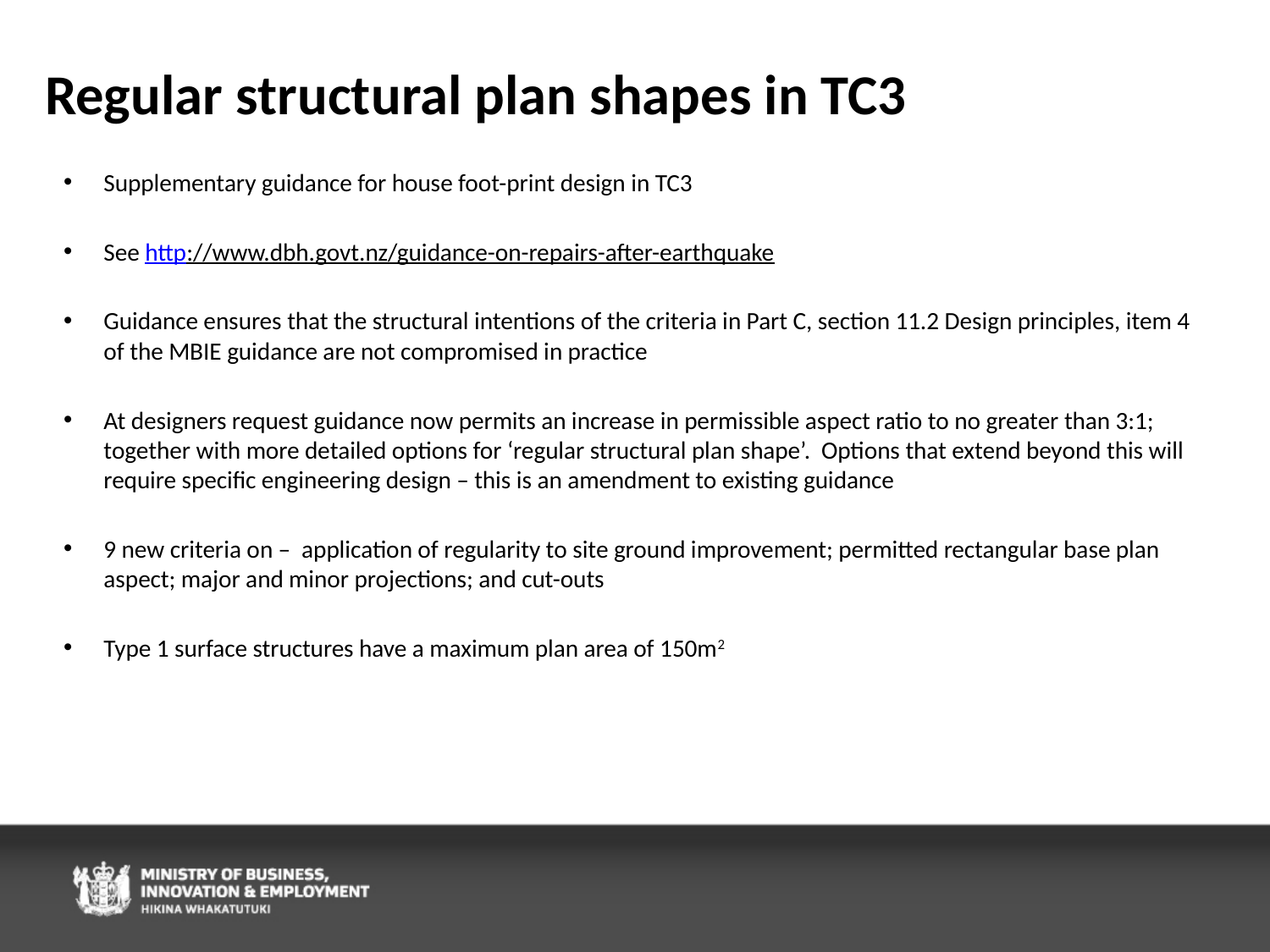

Regular structural plan shapes in TC3
Supplementary guidance for house foot-print design in TC3

See http://www.dbh.govt.nz/guidance-on-repairs-after-earthquake

Guidance ensures that the structural intentions of the criteria in Part C, section 11.2 Design principles, item 4 of the MBIE guidance are not compromised in practice

At designers request guidance now permits an increase in permissible aspect ratio to no greater than 3:1; together with more detailed options for ‘regular structural plan shape’.  Options that extend beyond this will require specific engineering design – this is an amendment to existing guidance

9 new criteria on –  application of regularity to site ground improvement; permitted rectangular base plan aspect; major and minor projections; and cut-outs

Type 1 surface structures have a maximum plan area of 150m2